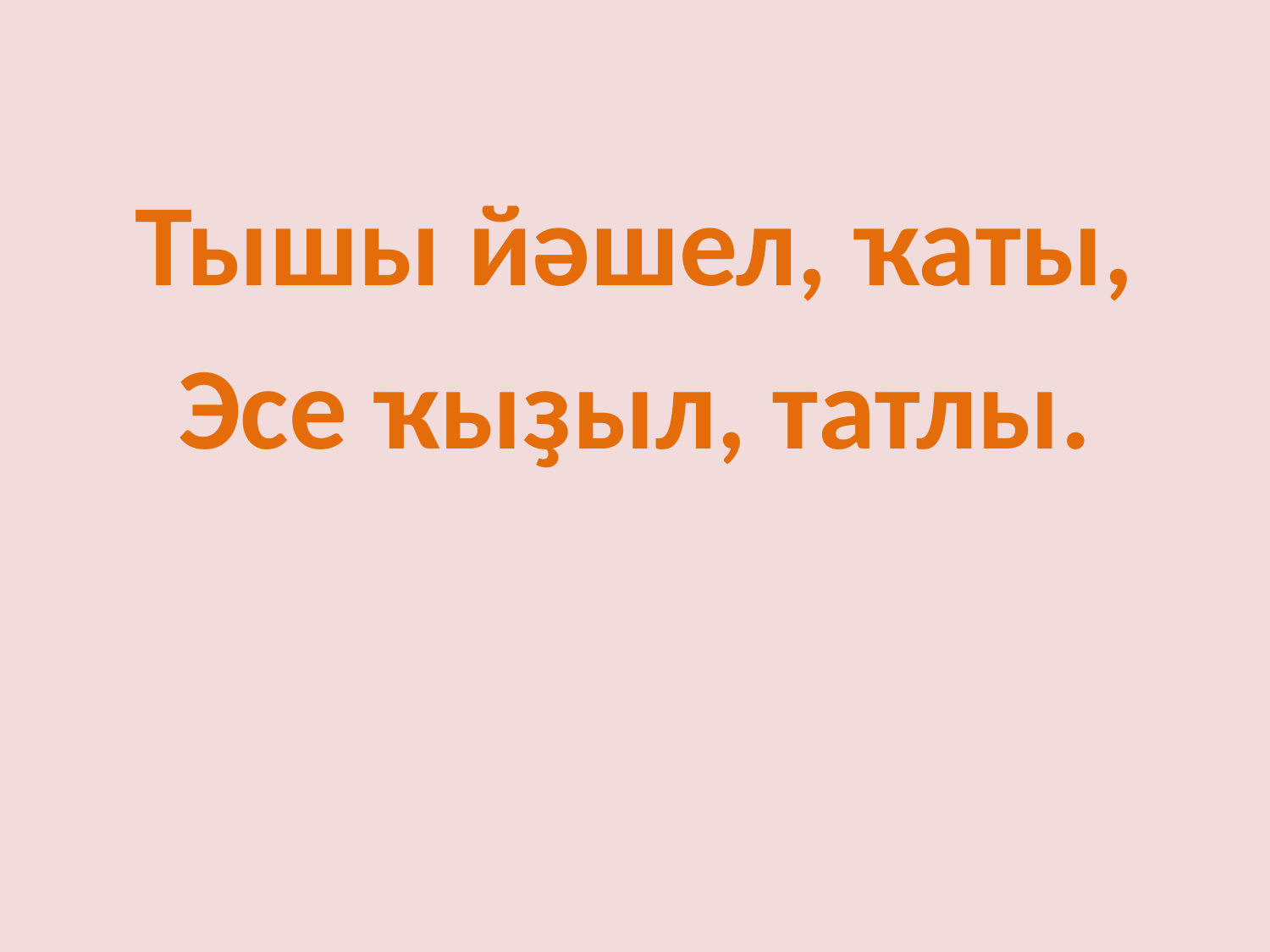

Тышы йәшел, ҡаты,
Эсе ҡыҙыл, татлы.
#